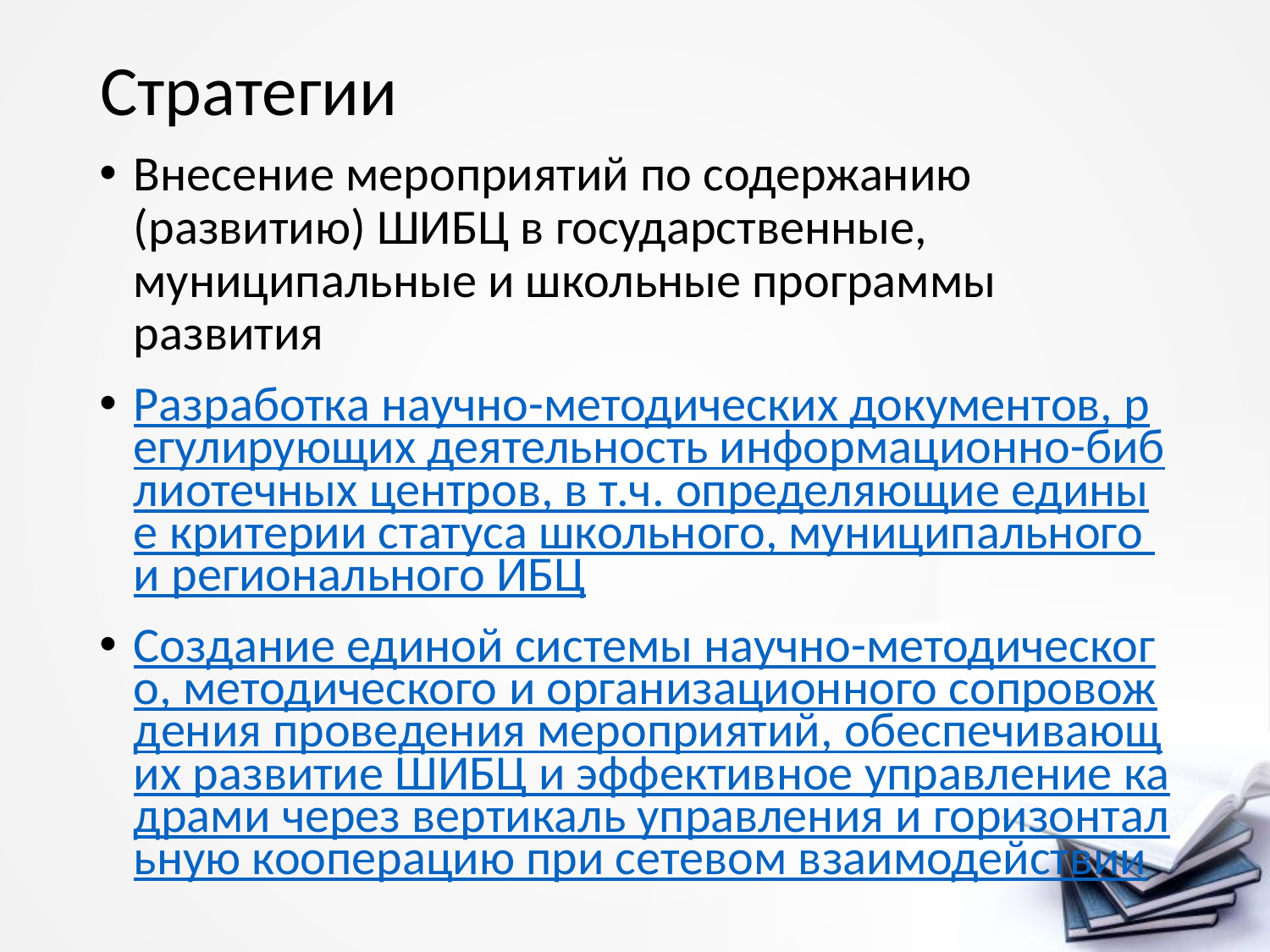

# Стратегии
Внесение мероприятий по содержанию (развитию) ШИБЦ в государственные, муниципальные и школьные программы развития
Разработка научно-методических документов, регулирующих деятельность информационно-библиотечных центров, в т.ч. определяющие единые критерии статуса школьного, муниципального и регионального ИБЦ
Создание единой системы научно-методического, методического и организационного сопровождения проведения мероприятий, обеспечивающих развитие ШИБЦ и эффективное управление кадрами через вертикаль управления и горизонтальную кооперацию при сетевом взаимодействии